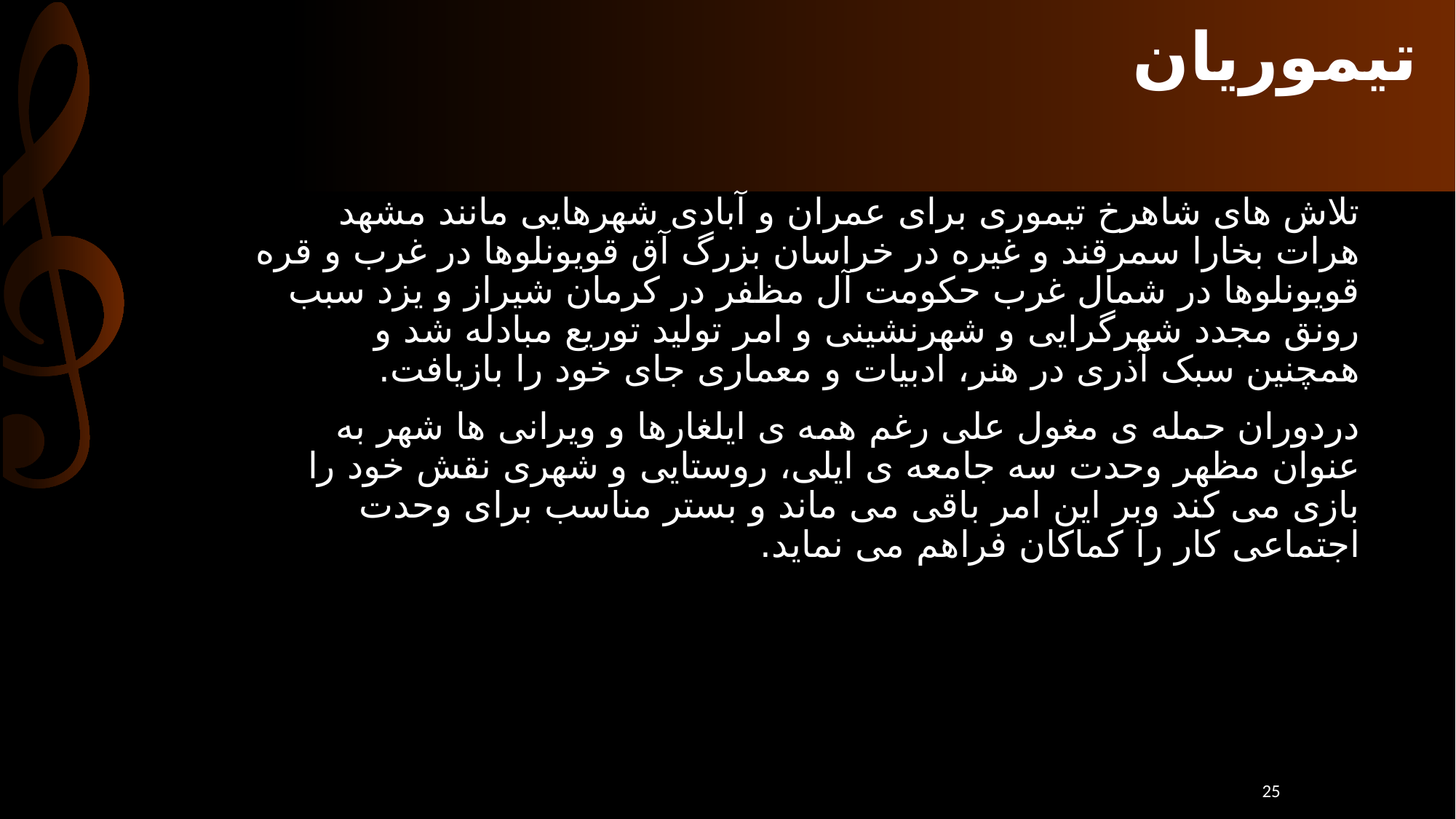

# تیموریان
تلاش های شاهرخ تیموری برای عمران و آبادی شهرهایی مانند مشهد هرات بخارا سمرقند و غیره در خراسان بزرگ آق قویونلوها در غرب و قره قویونلوها در شمال غرب حکومت آل مظفر در کرمان شیراز و یزد سبب رونق مجدد شهرگرایی و شهرنشینی و امر تولید توریع مبادله شد و همچنین سبک آذری در هنر، ادبیات و معماری جای خود را بازیافت.
دردوران حمله ی مغول علی رغم همه ی ایلغارها و ویرانی ها شهر به عنوان مظهر وحدت سه جامعه ی ایلی، روستایی و شهری نقش خود را بازی می کند وبر این امر باقی می ماند و بستر مناسب برای وحدت اجتماعی کار را کماکان فراهم می نماید.

25